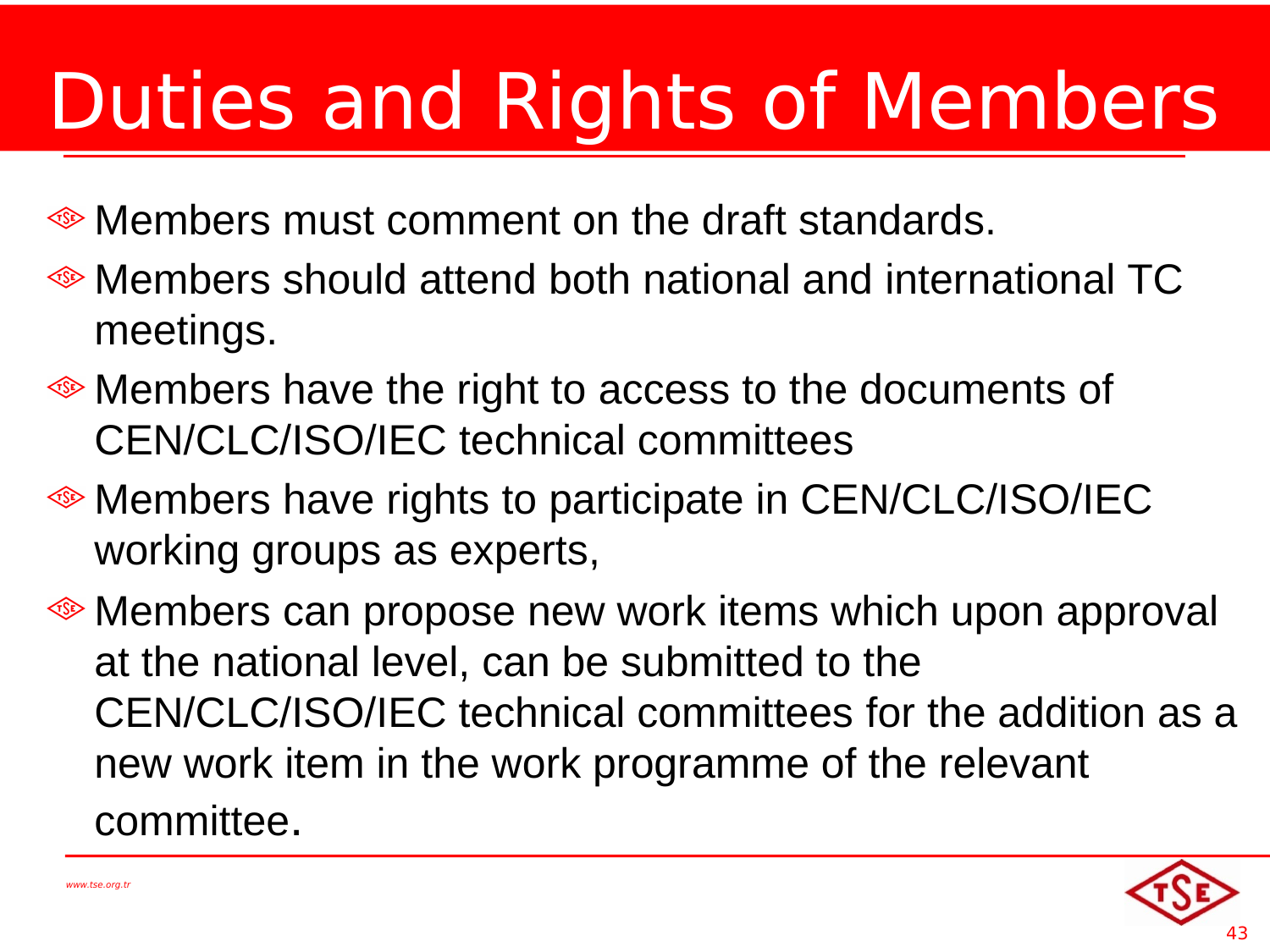

# Duties and Rights of Members
Members must comment on the draft standards.
Members should attend both national and international TC meetings.
Members have the right to access to the documents of CEN/CLC/ISO/IEC technical committees
Members have rights to participate in CEN/CLC/ISO/IEC working groups as experts,
Members can propose new work items which upon approval at the national level, can be submitted to the CEN/CLC/ISO/IEC technical committees for the addition as a new work item in the work programme of the relevant committee.

www.tse.org.tr
43